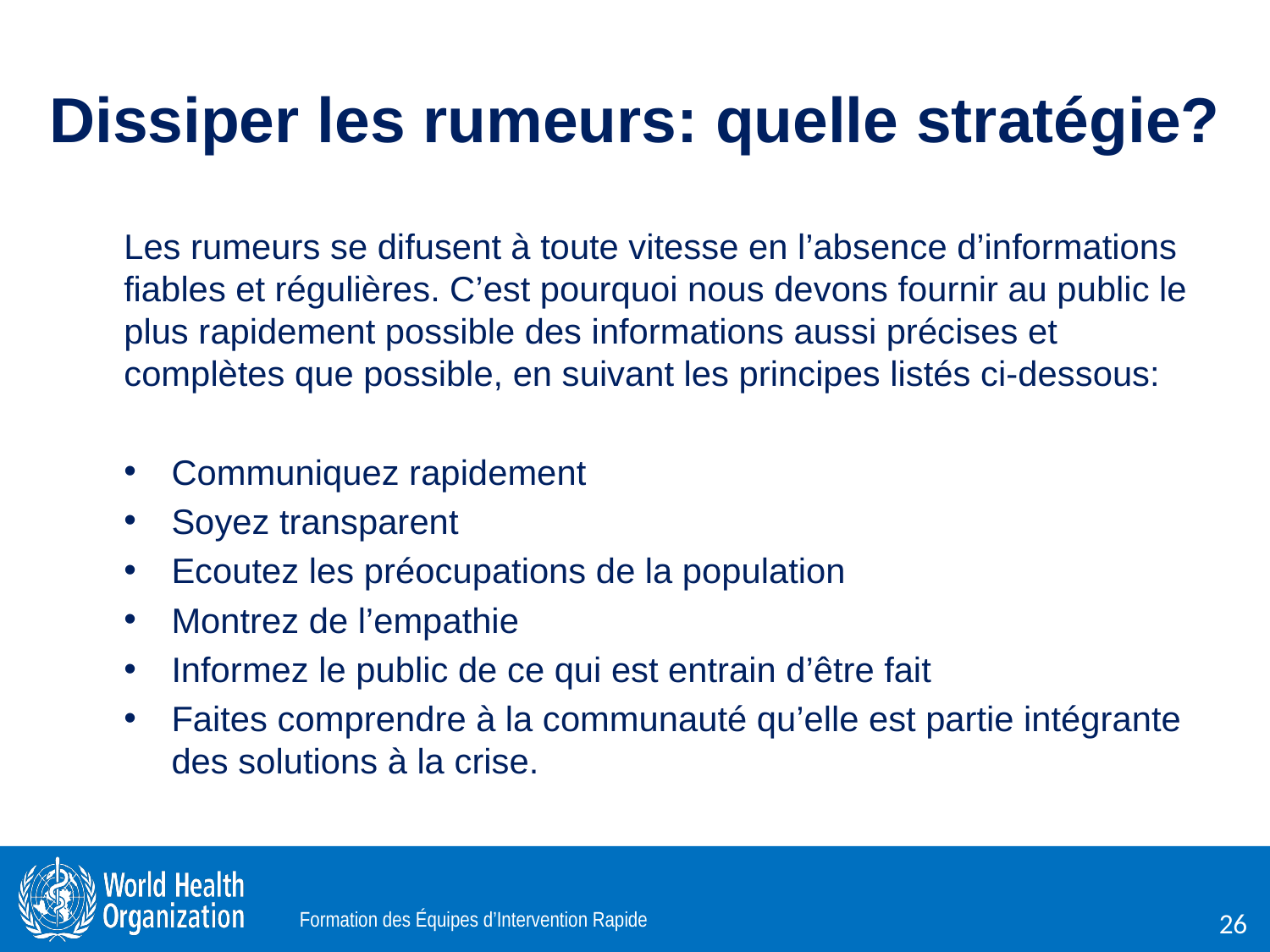

# Dissiper les rumeurs: quelle stratégie?
Les rumeurs se difusent à toute vitesse en l’absence d’informations fiables et régulières. C’est pourquoi nous devons fournir au public le plus rapidement possible des informations aussi précises et complètes que possible, en suivant les principes listés ci-dessous:

Communiquez rapidement
Soyez transparent
Ecoutez les préocupations de la population
Montrez de l’empathie
Informez le public de ce qui est entrain d’être fait
Faites comprendre à la communauté qu’elle est partie intégrante des solutions à la crise.